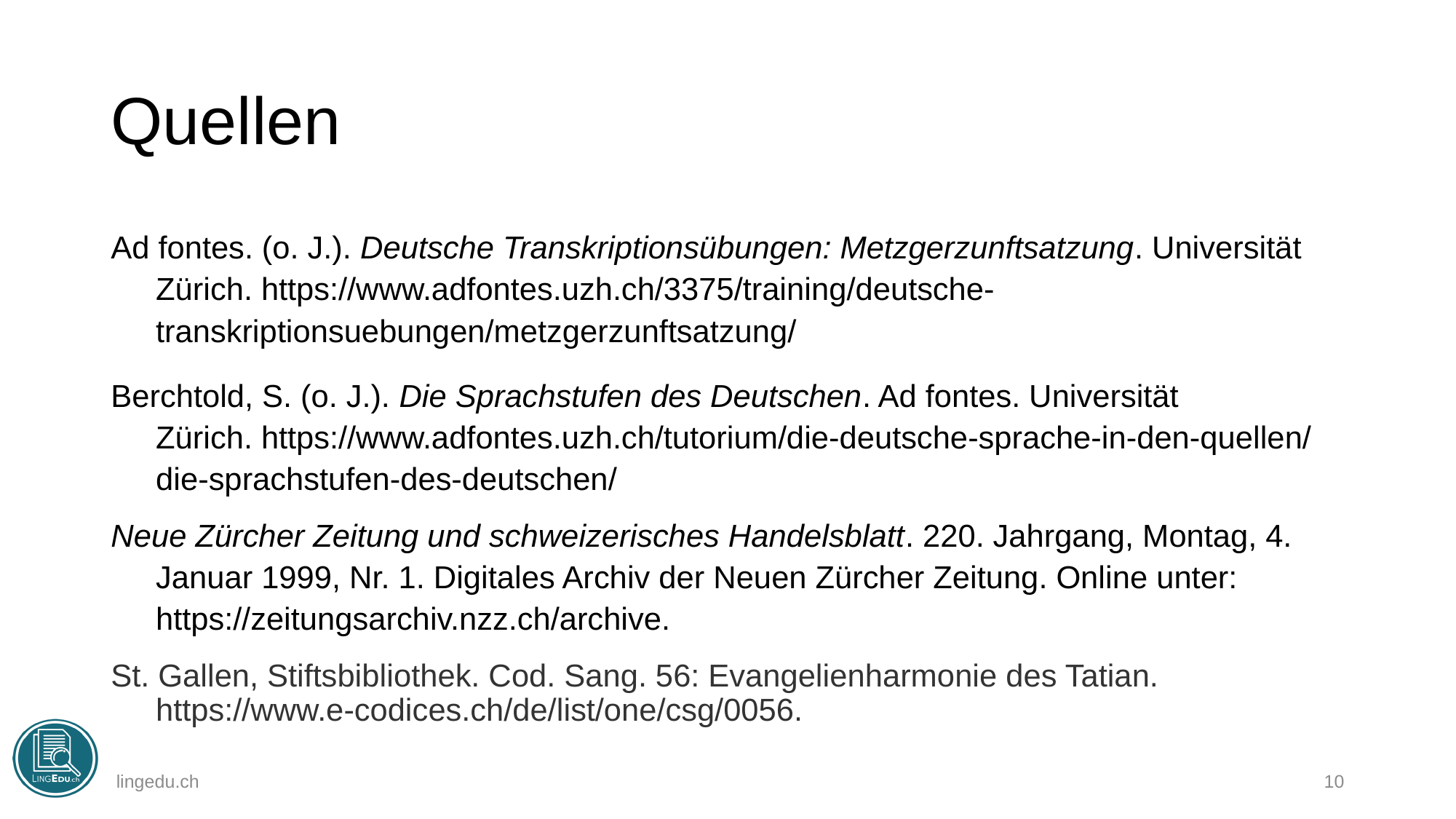

# Quellen
Ad fontes. (o. J.). Deutsche Transkriptionsübungen: Metzgerzunftsatzung. Universität Zürich. https://www.adfontes.uzh.ch/3375/training/deutsche-transkriptionsuebungen/metzgerzunftsatzung/
Berchtold, S. (o. J.). Die Sprachstufen des Deutschen. Ad fontes. Universität Zürich. https://www.adfontes.uzh.ch/tutorium/die-deutsche-sprache-in-den-quellen/die-sprachstufen-des-deutschen/
Neue Zürcher Zeitung und schweizerisches Handelsblatt. 220. Jahrgang, Montag, 4. Januar 1999, Nr. 1. Digitales Archiv der Neuen Zürcher Zeitung. Online unter: https://zeitungsarchiv.nzz.ch/archive.
St. Gallen, Stiftsbibliothek. Cod. Sang. 56: Evangelienharmonie des Tatian.  https://www.e-codices.ch/de/list/one/csg/0056.
lingedu.ch
10